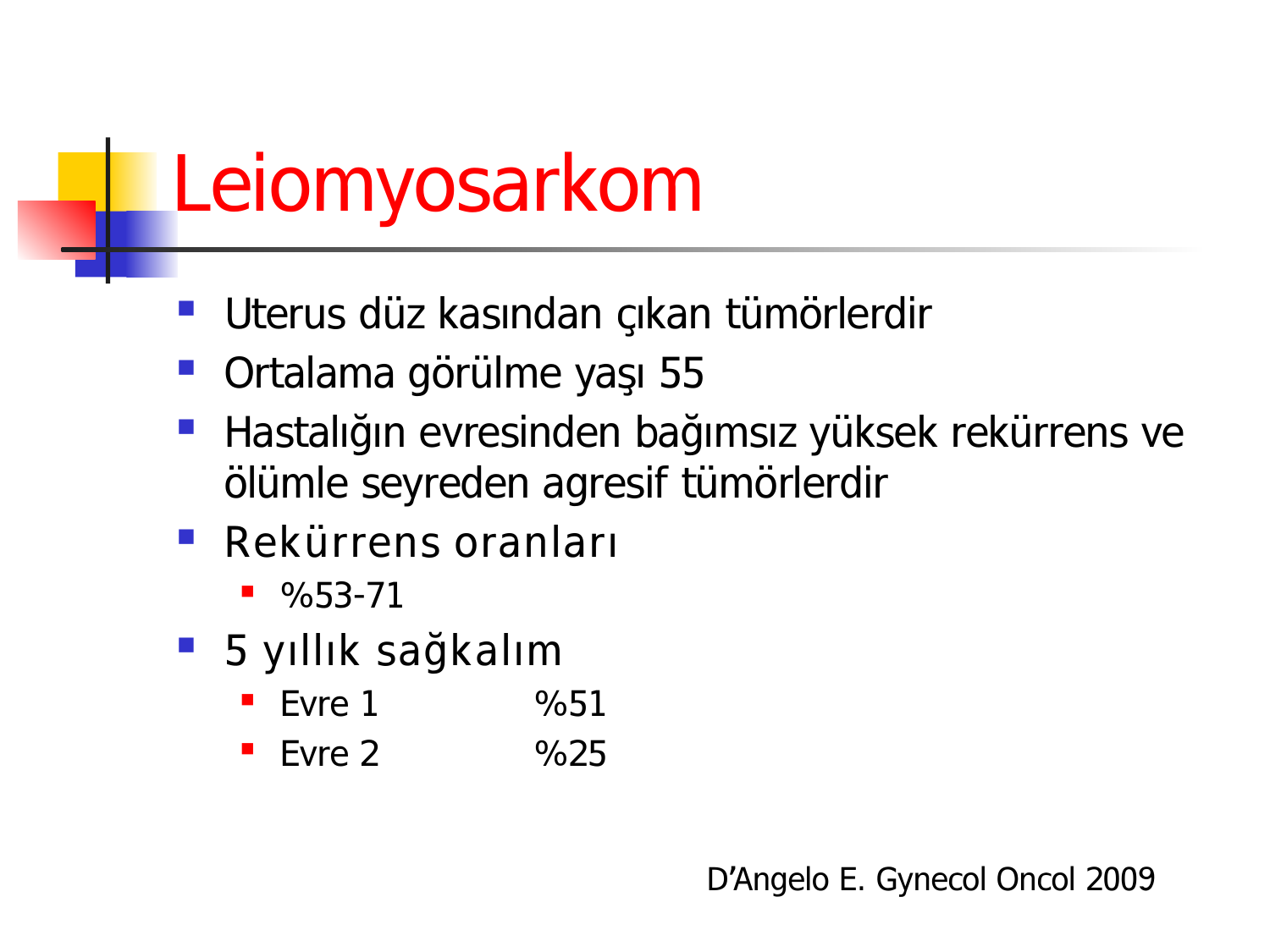

# Leiomyosarkom
Uterus düz kasından çıkan tümörlerdir
Ortalama görülme yaşı 55
Hastalığın evresinden bağımsız yüksek rekürrens ve ölümle seyreden agresif tümörlerdir
Rekürrens oranları
%53-71
5 yıllık sağkalım
Evre 1		%51
Evre 2 		%25
D’Angelo E. Gynecol Oncol 2009